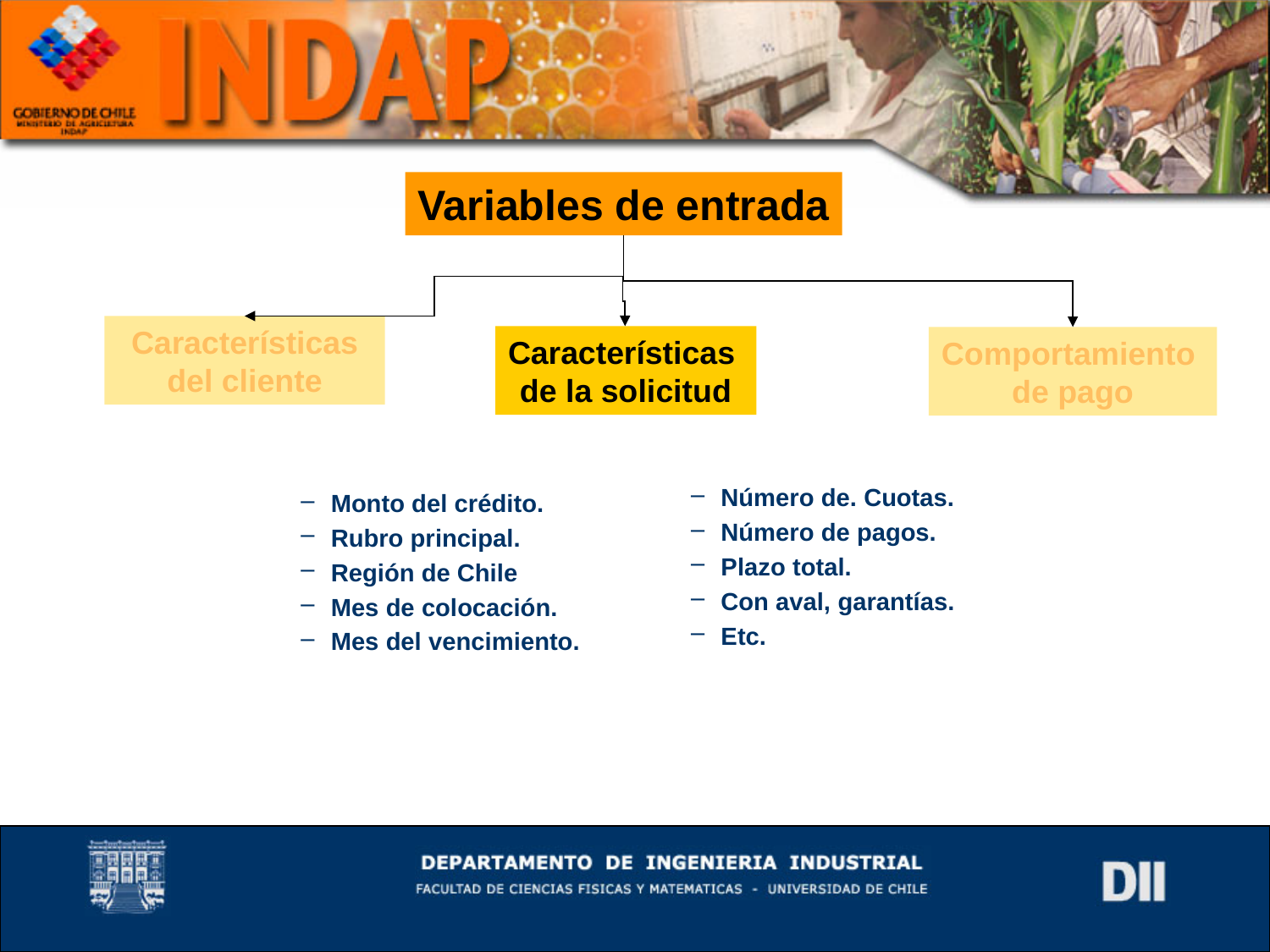

Variables de entrada
Características del cliente
Características
de la solicitud
Comportamiento
de pago
Número de. Cuotas.
Número de pagos.
Plazo total.
Con aval, garantías.
Etc.
Monto del crédito.
Rubro principal.
Región de Chile
Mes de colocación.
Mes del vencimiento.